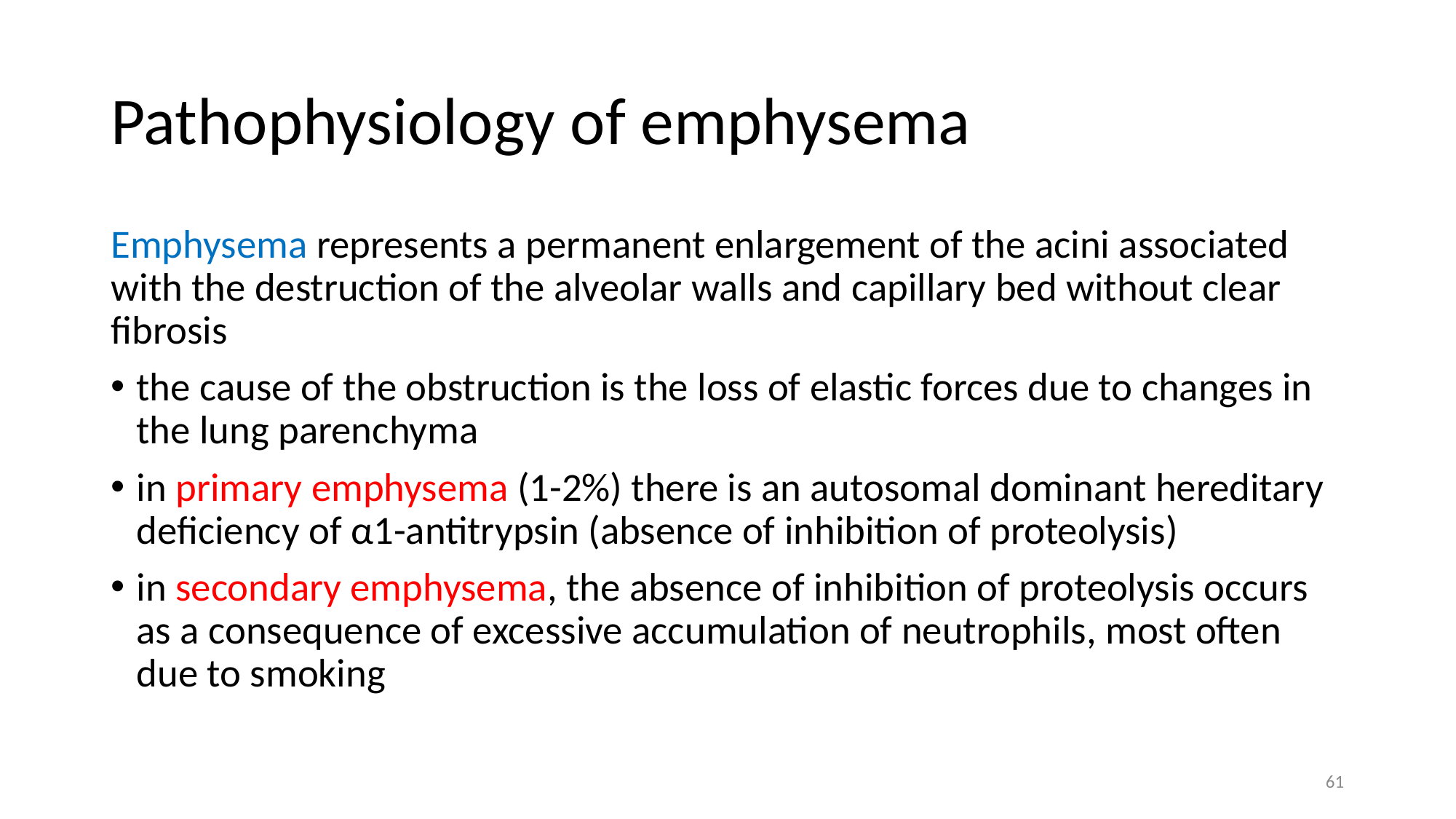

# Pathophysiology of emphysema
Emphysema represents a permanent enlargement of the acini associated with the destruction of the alveolar walls and capillary bed without clear fibrosis
the cause of the obstruction is the loss of elastic forces due to changes in the lung parenchyma
in primary emphysema (1-2%) there is an autosomal dominant hereditary deficiency of α1-antitrypsin (absence of inhibition of proteolysis)
in secondary emphysema, the absence of inhibition of proteolysis occurs as a consequence of excessive accumulation of neutrophils, most often due to smoking
61